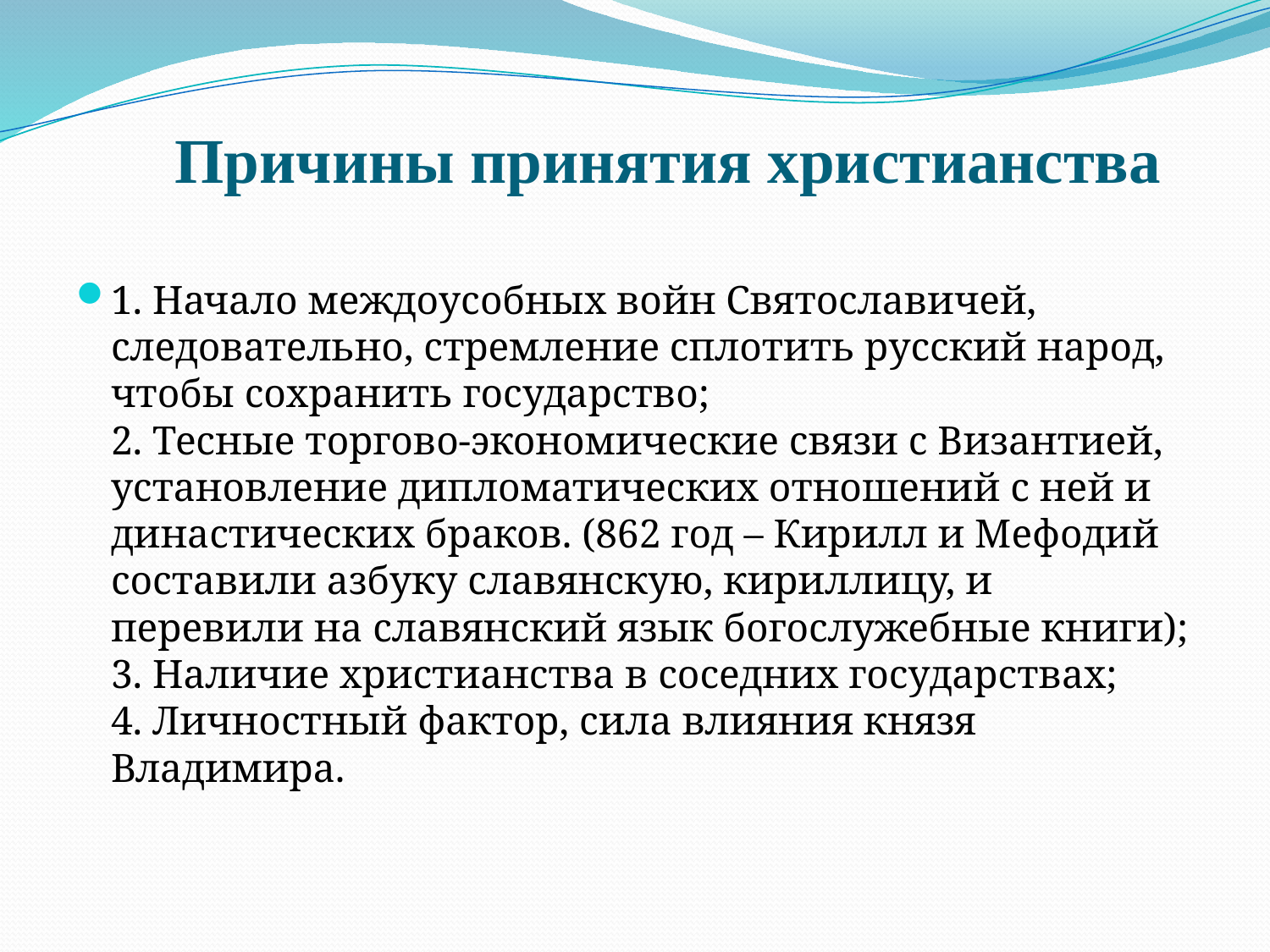

# Причины принятия христианства
1. Начало междоусобных войн Святославичей, следовательно, стремление сплотить русский народ, чтобы сохранить государство;
2. Тесные торгово-экономические связи с Византией, установление дипломатических отношений с ней и династических браков. (862 год – Кирилл и Мефодий составили азбуку славянскую, кириллицу, и перевили на славянский язык богослужебные книги);
3. Наличие христианства в соседних государствах;
4. Личностный фактор, сила влияния князя Владимира.